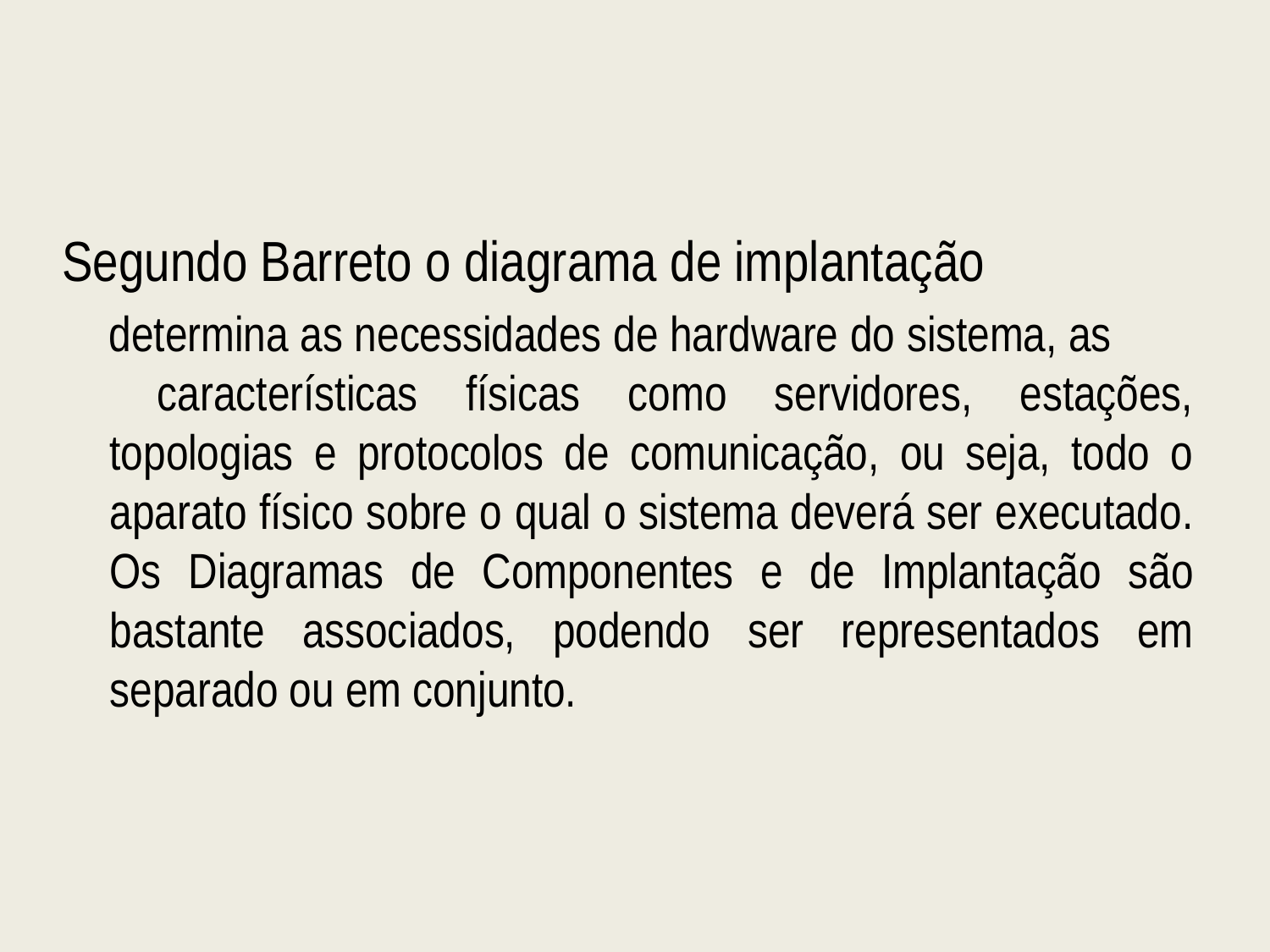

Segundo Barreto o diagrama de implantação
    determina as necessidades de hardware do sistema, as         características físicas como servidores, estações, topologias e protocolos de comunicação, ou seja, todo o aparato físico sobre o qual o sistema deverá ser executado. Os Diagramas de Componentes e de Implantação são bastante associados, podendo ser representados em separado ou em conjunto.